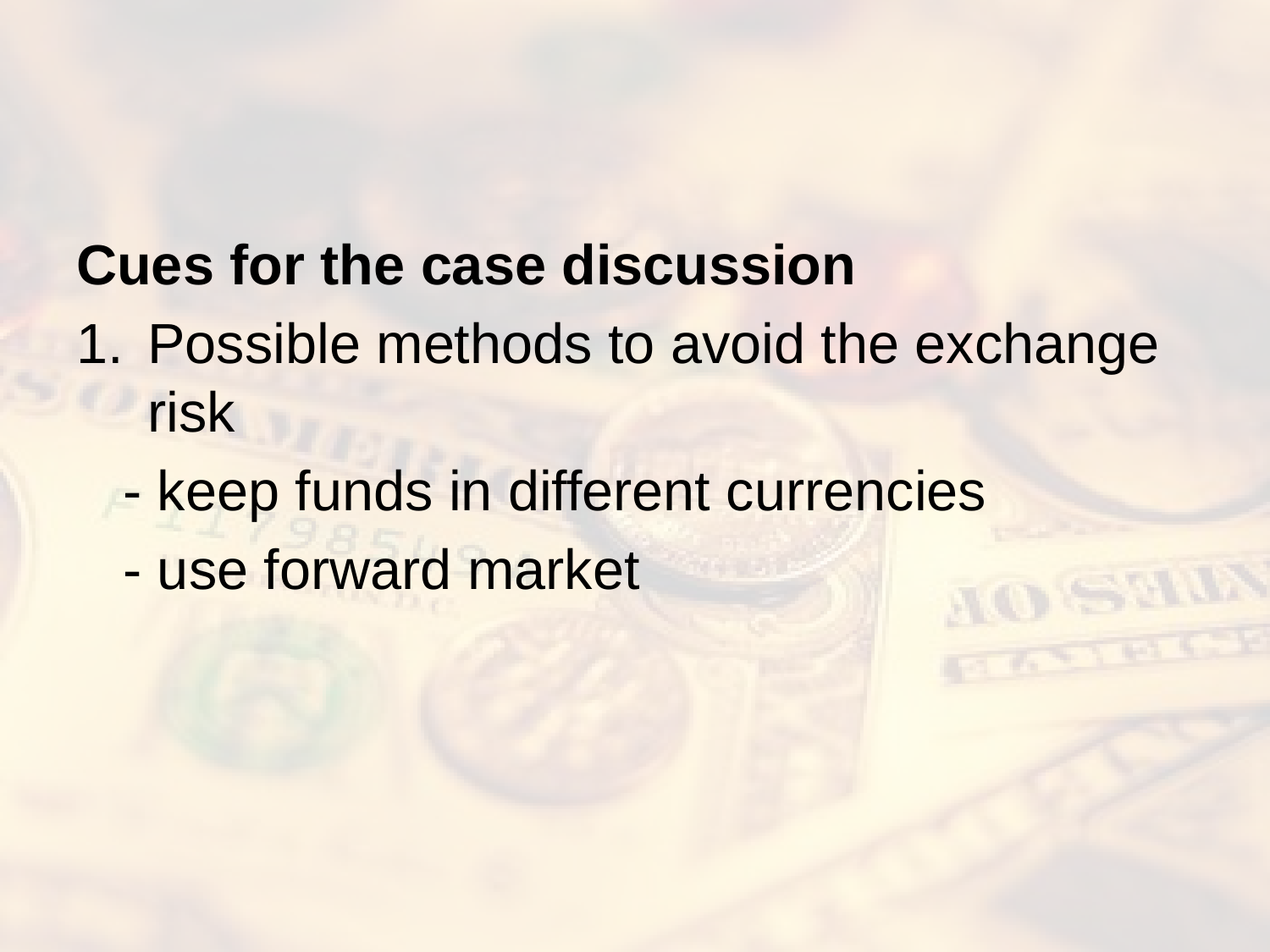

#
Cues for the case discussion
Possible methods to avoid the exchange risk
   - keep funds in different currencies
   - use forward market